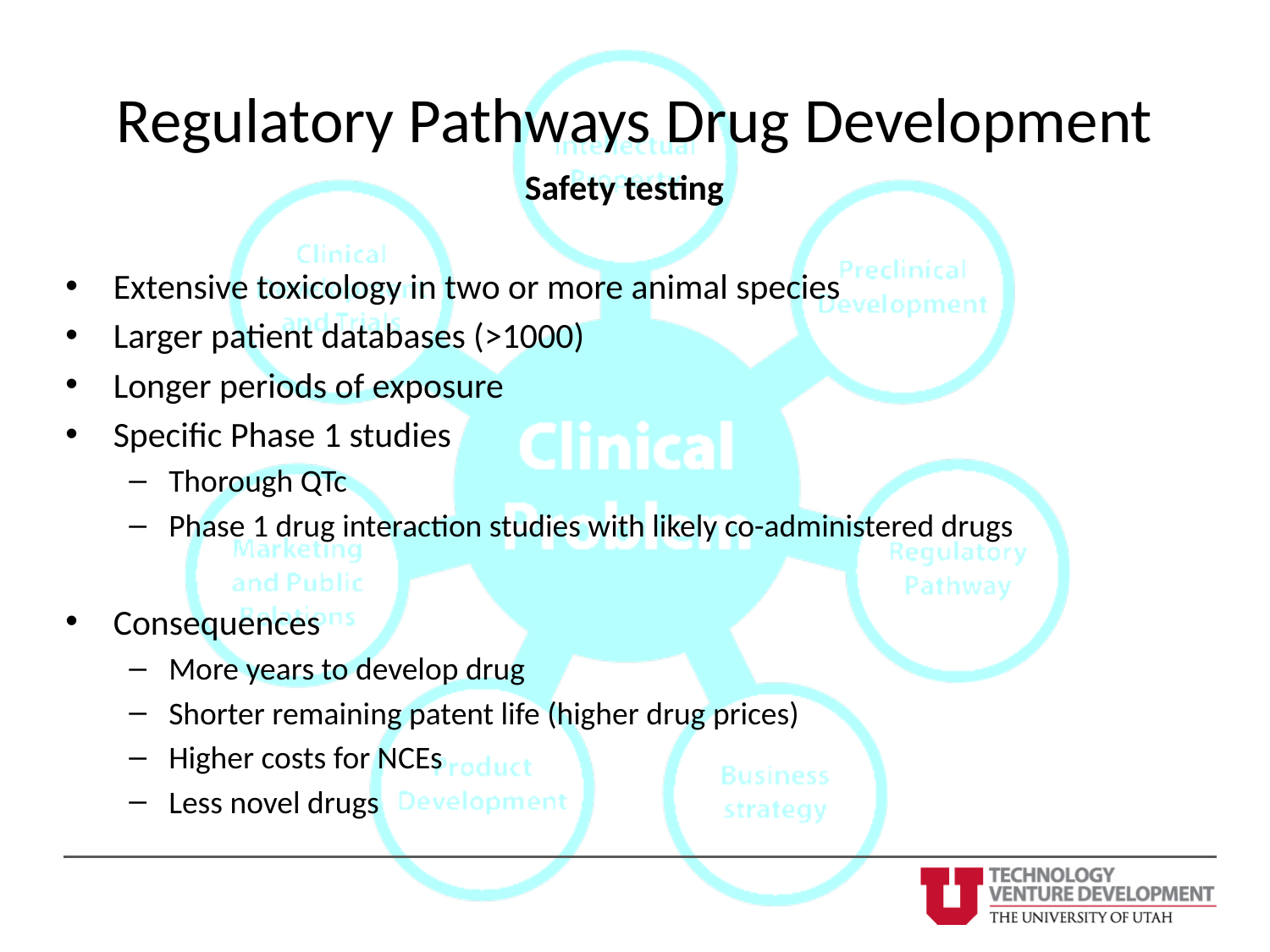

Regulatory Pathways Drug Development
Safety testing

Extensive toxicology in two or more animal species
Larger patient databases (>1000)
Longer periods of exposure
Specific Phase 1 studies
Thorough QTc
Phase 1 drug interaction studies with likely co-administered drugs

Consequences
More years to develop drug
Shorter remaining patent life (higher drug prices)
Higher costs for NCEs
Less novel drugs